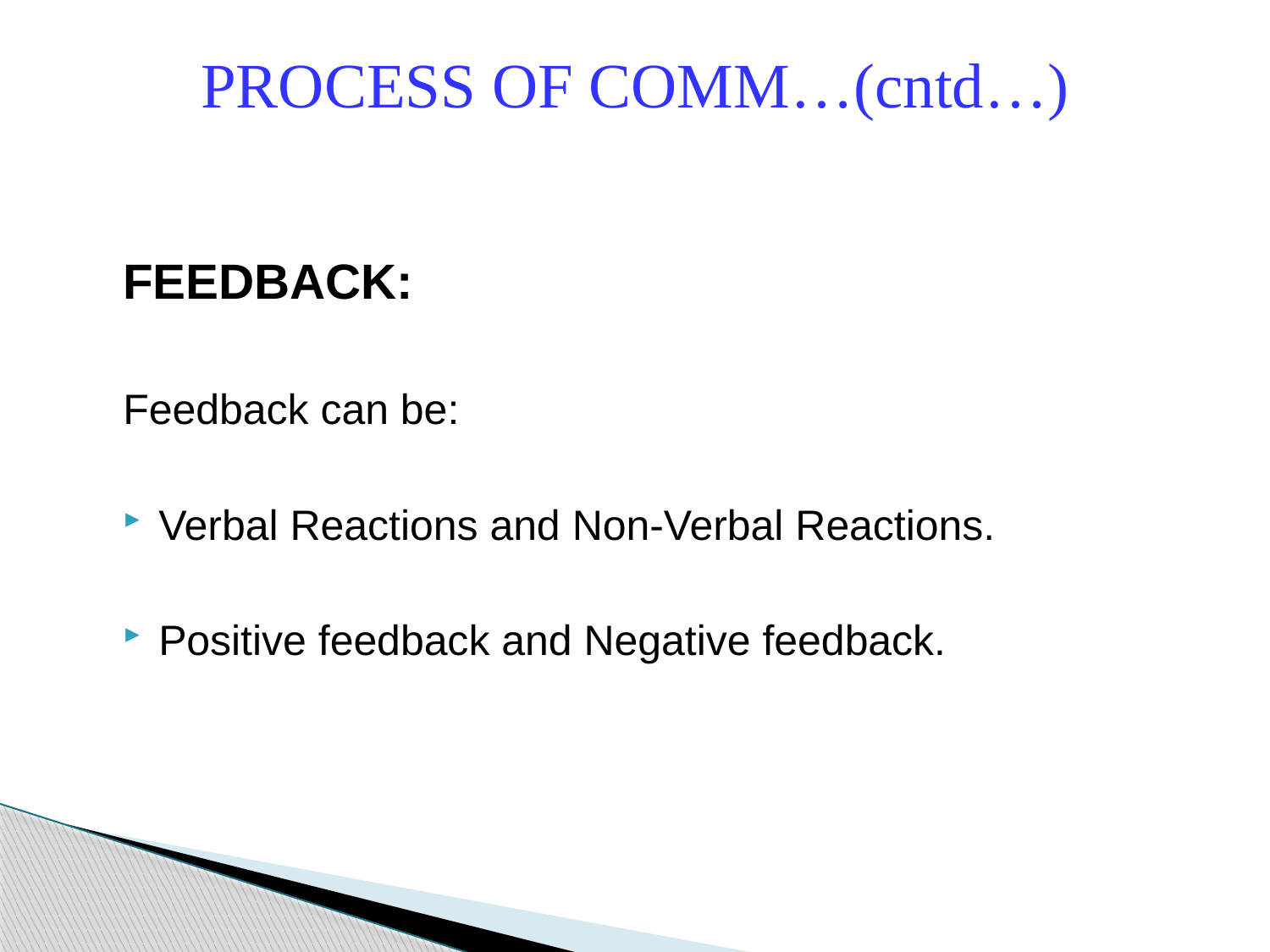

PROCESS OF COMM…(cntd…)
FEEDBACK:

Feedback can be:

Verbal Reactions and Non-Verbal Reactions.

Positive feedback and Negative feedback.